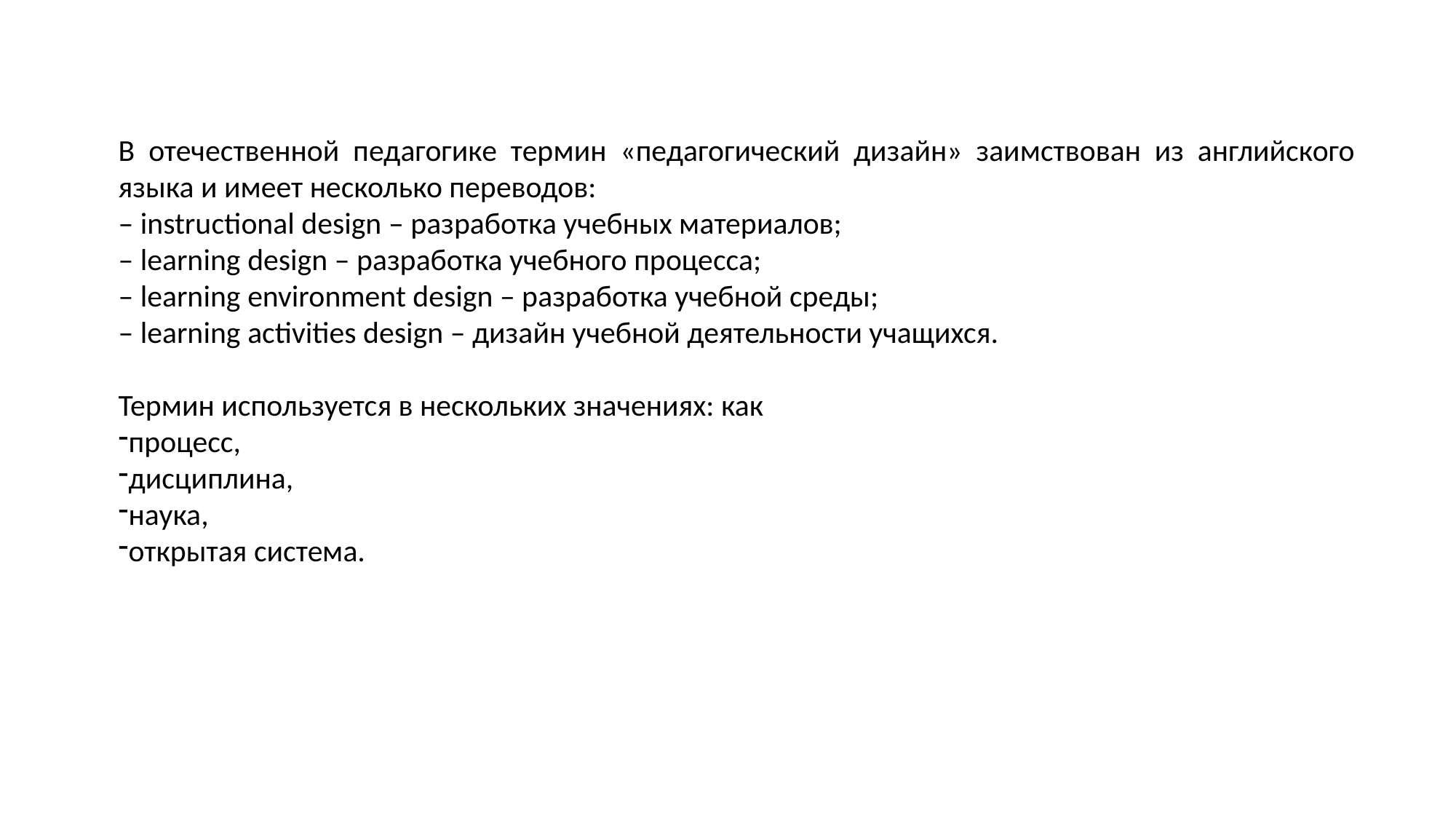

В отечественной педагогике термин «педагогический дизайн» заимствован из английского языка и имеет несколько переводов:
– instructional design – разработка учебных материалов;
– learning design – разработка учебного процесса;
– leаrning environment design – разработка учебной среды;
– learning activities design – дизайн учебной деятельности учащихся.

Термин используется в нескольких значениях: как
процесс,
дисциплина,
наука,
открытая система.